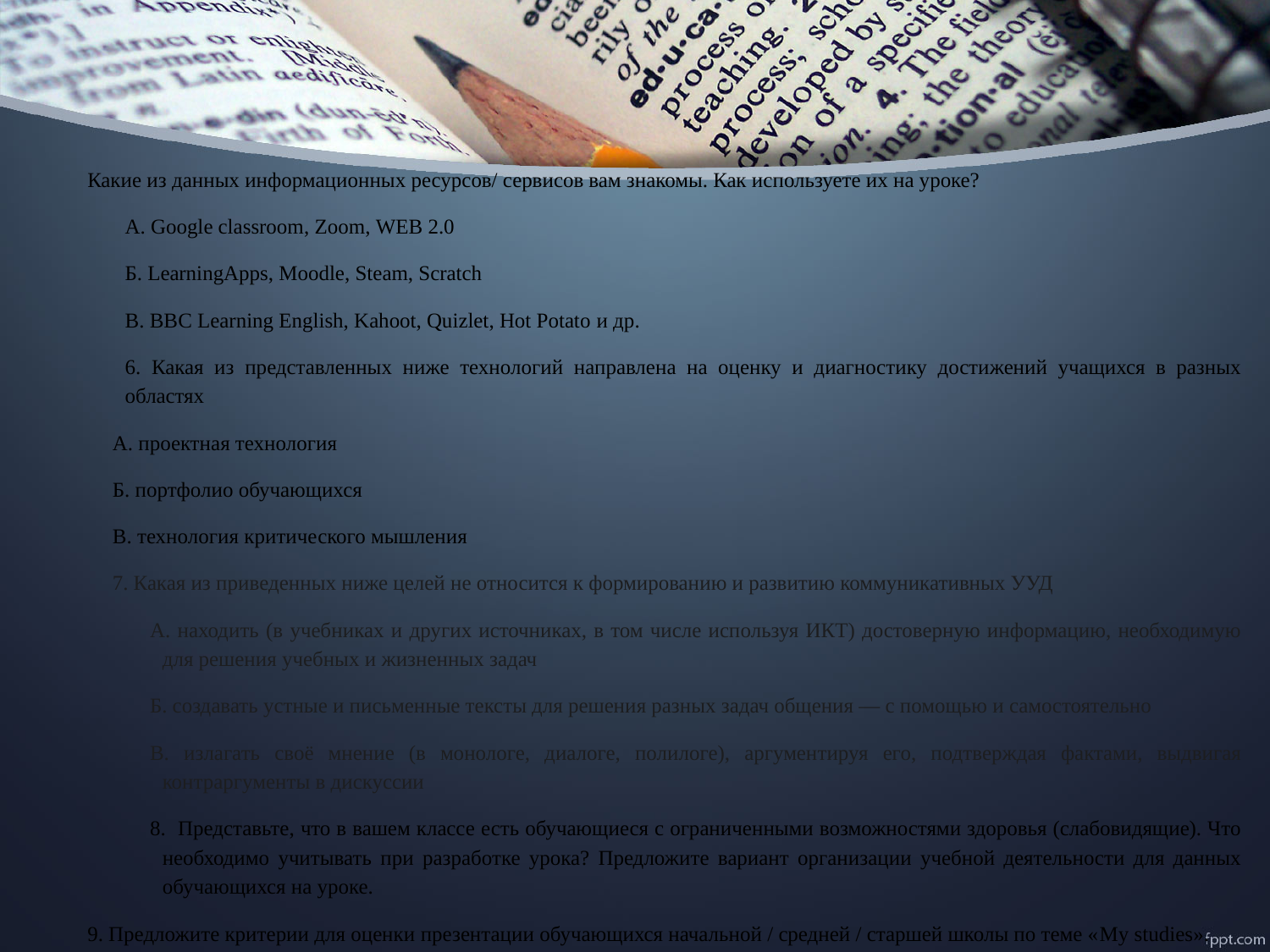

Какие из данных информационных ресурсов/ сервисов вам знакомы. Как используете их на уроке?
А. Google classroom, Zoom, WEB 2.0
Б. LearningApps, Moodle, Steam, Scratch
В. BBC Learning English, Kahoot, Quizlet, Hot Potato и др.
6. Какая из представленных ниже технологий направлена на оценку и диагностику достижений учащихся в разных областях
А. проектная технология
Б. портфолио обучающихся
В. технология критического мышления
7. Какая из приведенных ниже целей не относится к формированию и развитию коммуникативных УУД
А. находить (в учебниках и других источниках, в том числе используя ИКТ) достоверную информацию, необходимую для решения учебных и жизненных задач
Б. создавать устные и письменные тексты для решения разных задач общения ― с помощью и самостоятельно
В. излагать своё мнение (в монологе, диалоге, полилоге), аргументируя его, подтверждая фактами, выдвигая контраргументы в дискуссии
8.  Представьте, что в вашем классе есть обучающиеся с ограниченными возможностями здоровья (слабовидящие). Что необходимо учитывать при разработке урока? Предложите вариант организации учебной деятельности для данных обучающихся на уроке.
9. Предложите критерии для оценки презентации обучающихся начальной / средней / старшей школы по теме «My studies».